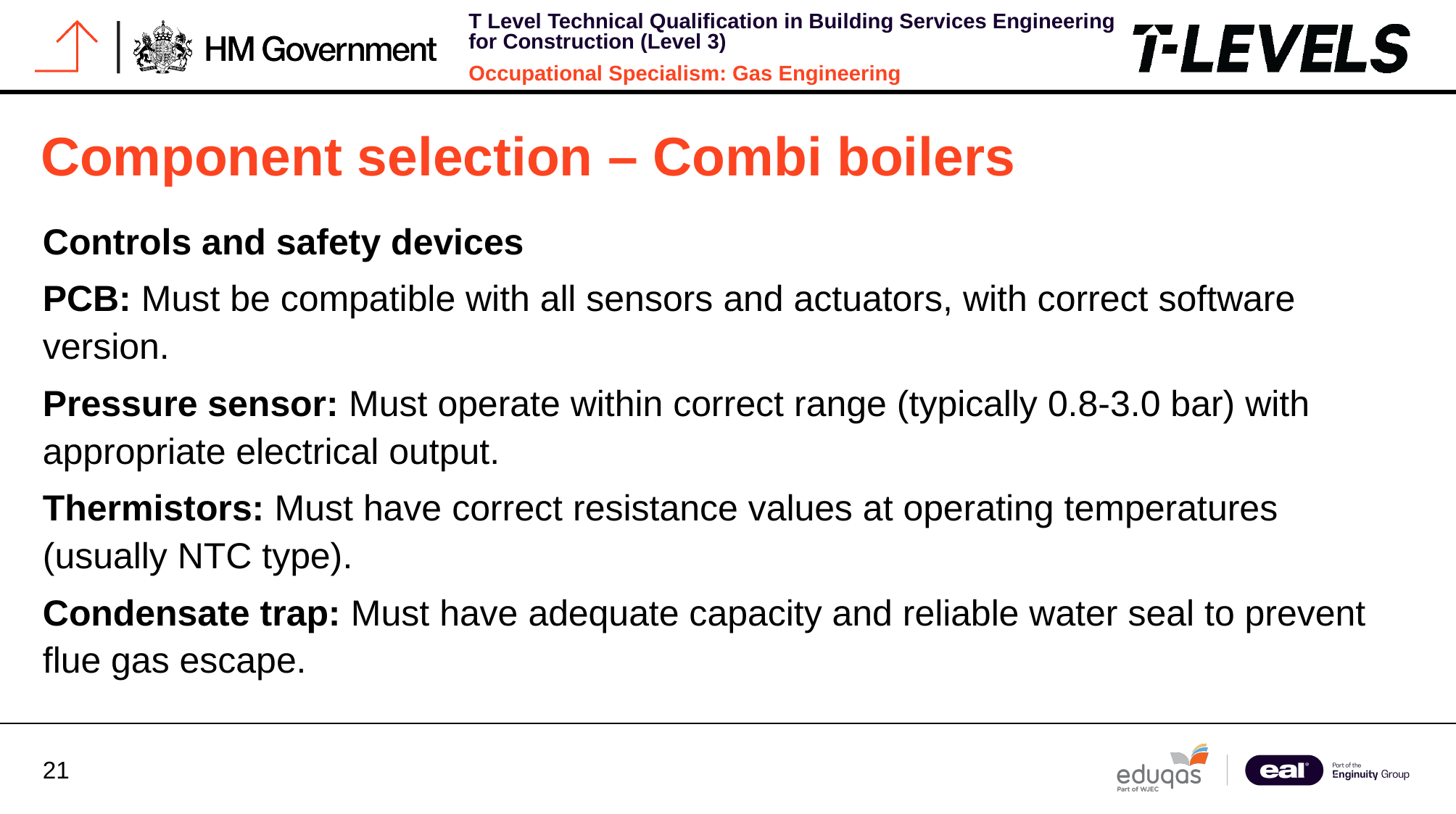

# Component selection – Combi boilers
Controls and safety devices
PCB: Must be compatible with all sensors and actuators, with correct software version.
Pressure sensor: Must operate within correct range (typically 0.8-3.0 bar) with appropriate electrical output.
Thermistors: Must have correct resistance values at operating temperatures (usually NTC type).
Condensate trap: Must have adequate capacity and reliable water seal to prevent flue gas escape.